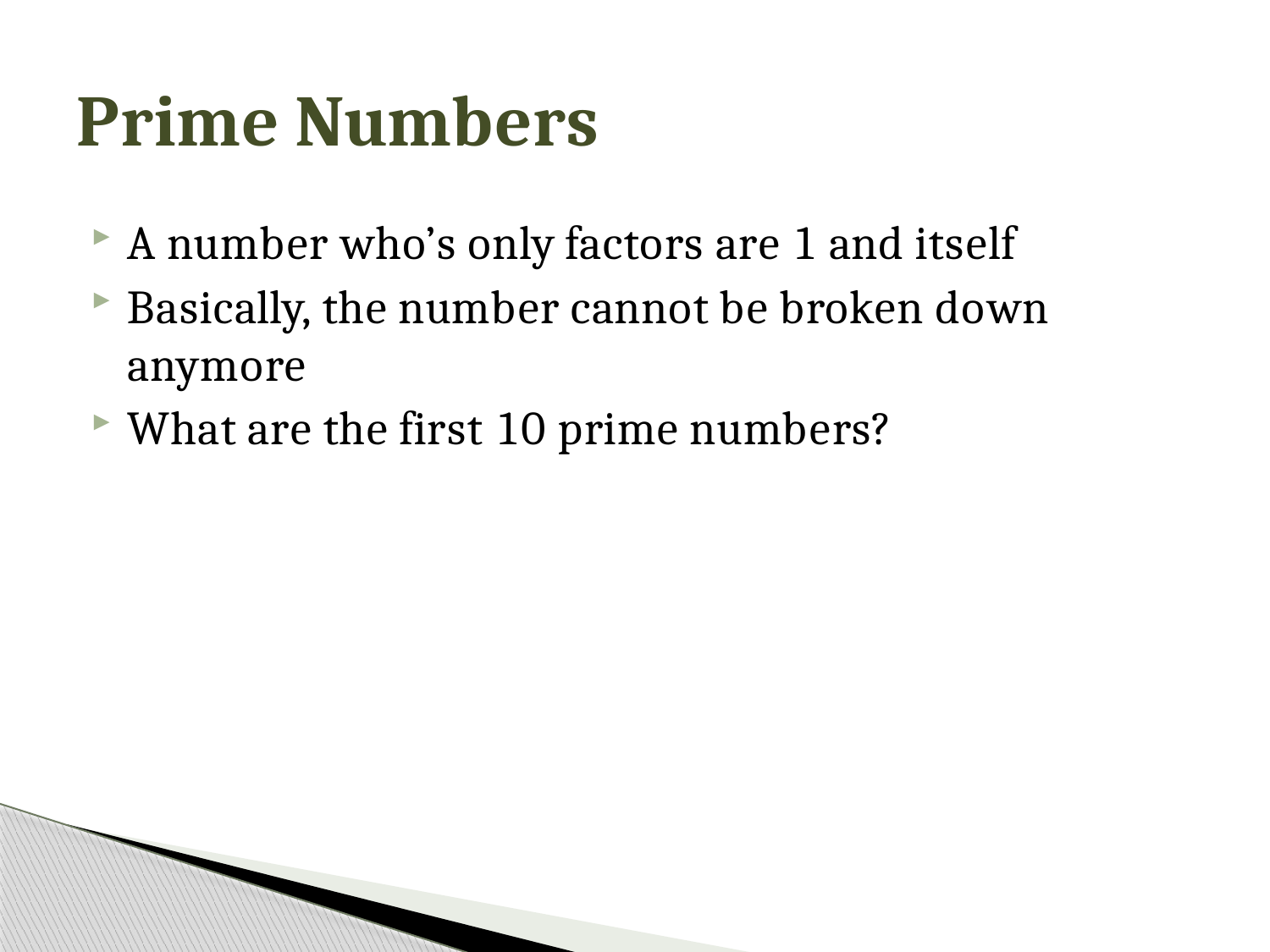

# Prime Numbers
A number who’s only factors are 1 and itself
Basically, the number cannot be broken down anymore
What are the first 10 prime numbers?